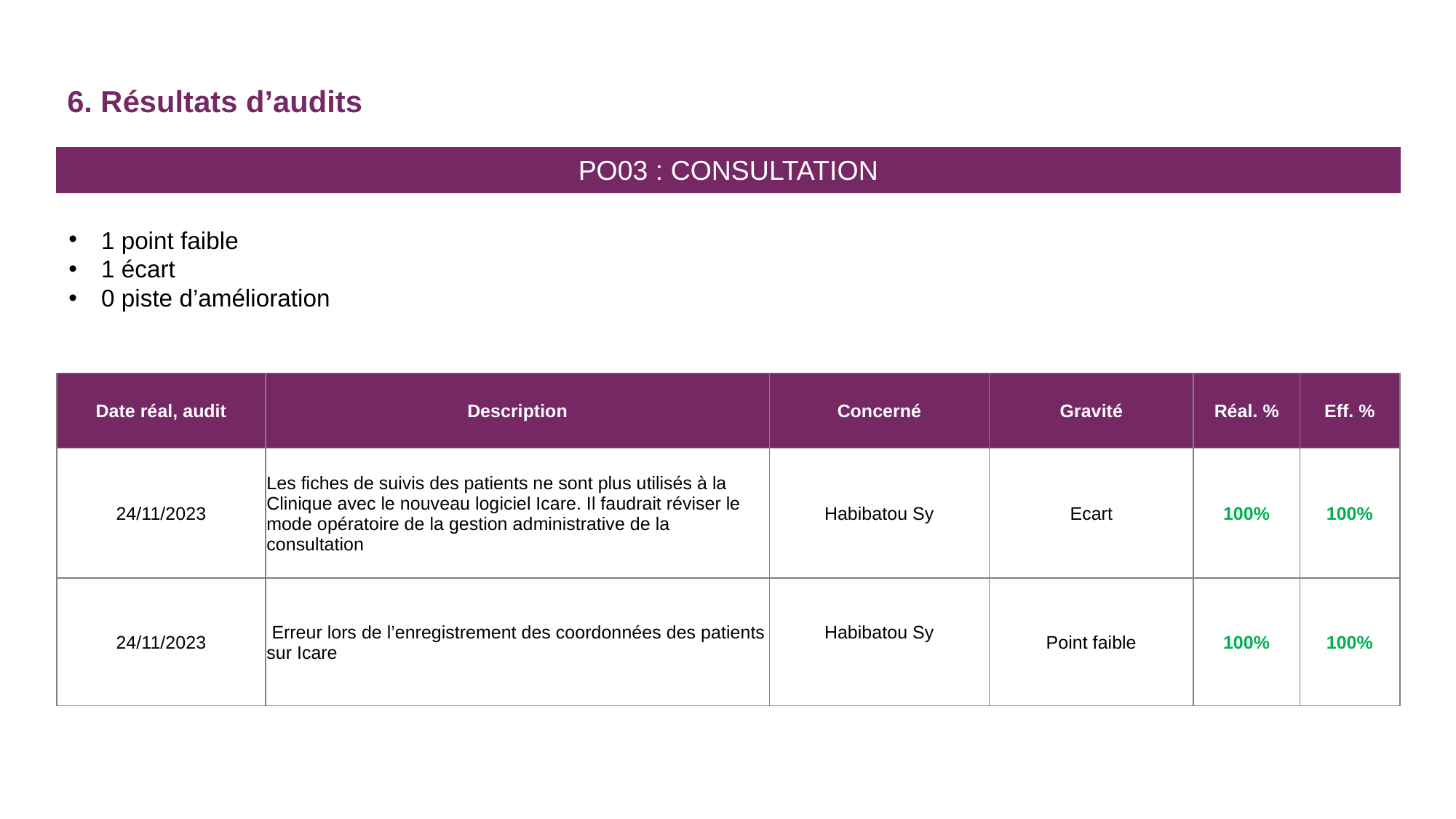

6. Résultats d’audits
PO03 : CONSULTATION
1 point faible
1 écart
0 piste d’amélioration
| Date réal, audit | Description | Concerné | Gravité | Réal. % | Eff. % |
| --- | --- | --- | --- | --- | --- |
| 24/11/2023 | Les fiches de suivis des patients ne sont plus utilisés à la Clinique avec le nouveau logiciel Icare. Il faudrait réviser le mode opératoire de la gestion administrative de la consultation | Habibatou Sy | Ecart | 100% | 100% |
| 24/11/2023 | Erreur lors de l’enregistrement des coordonnées des patients sur Icare | Habibatou Sy | Point faible | 100% | 100% |